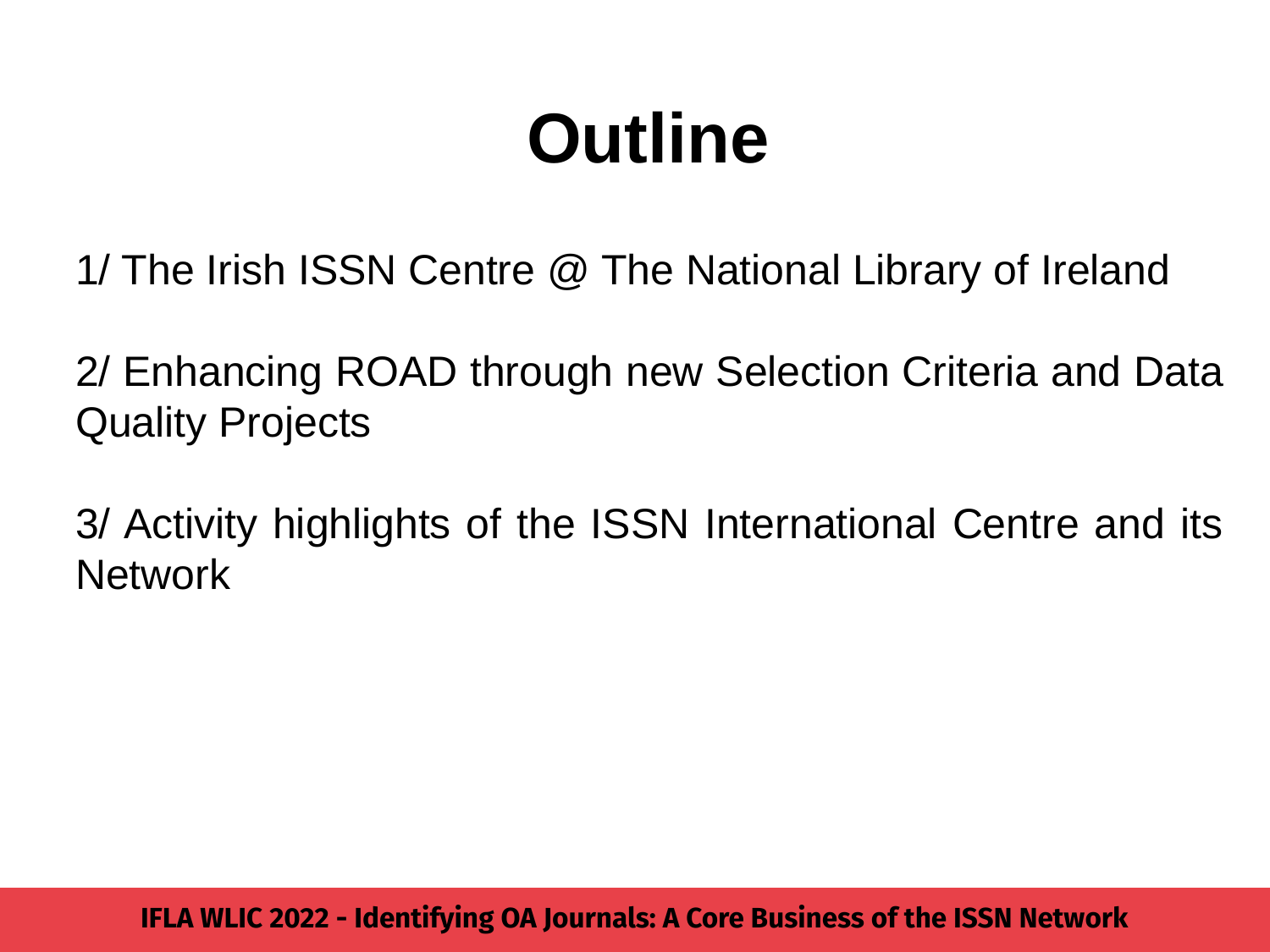

Outline
1/ The Irish ISSN Centre @ The National Library of Ireland

2/ Enhancing ROAD through new Selection Criteria and Data Quality Projects

3/ Activity highlights of the ISSN International Centre and its Network